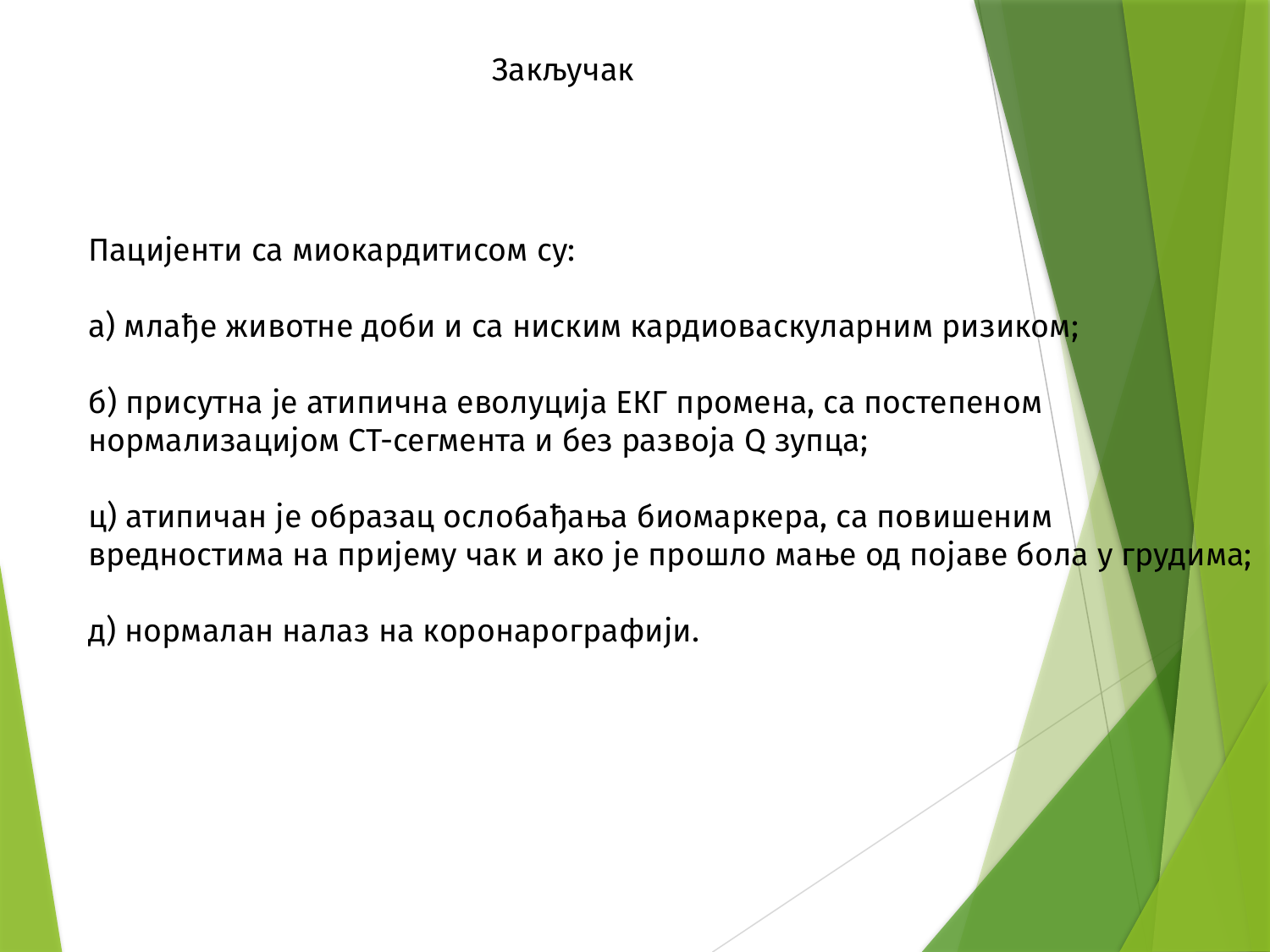

Закључак

Пацијенти са миокардитисом су:

а) млађе животне доби и са ниским кардиоваскуларним ризиком;

б) присутна је атипична еволуција ЕКГ промена, са постепеном нормализацијом СТ-сегмента и без развоја Q зупца;

ц) атипичан је образац ослобађања биомаркера, са повишеним вредностима на пријему чак и ако је прошло мање од појаве бола у грудима;

д) нормалан налаз на коронарографији.